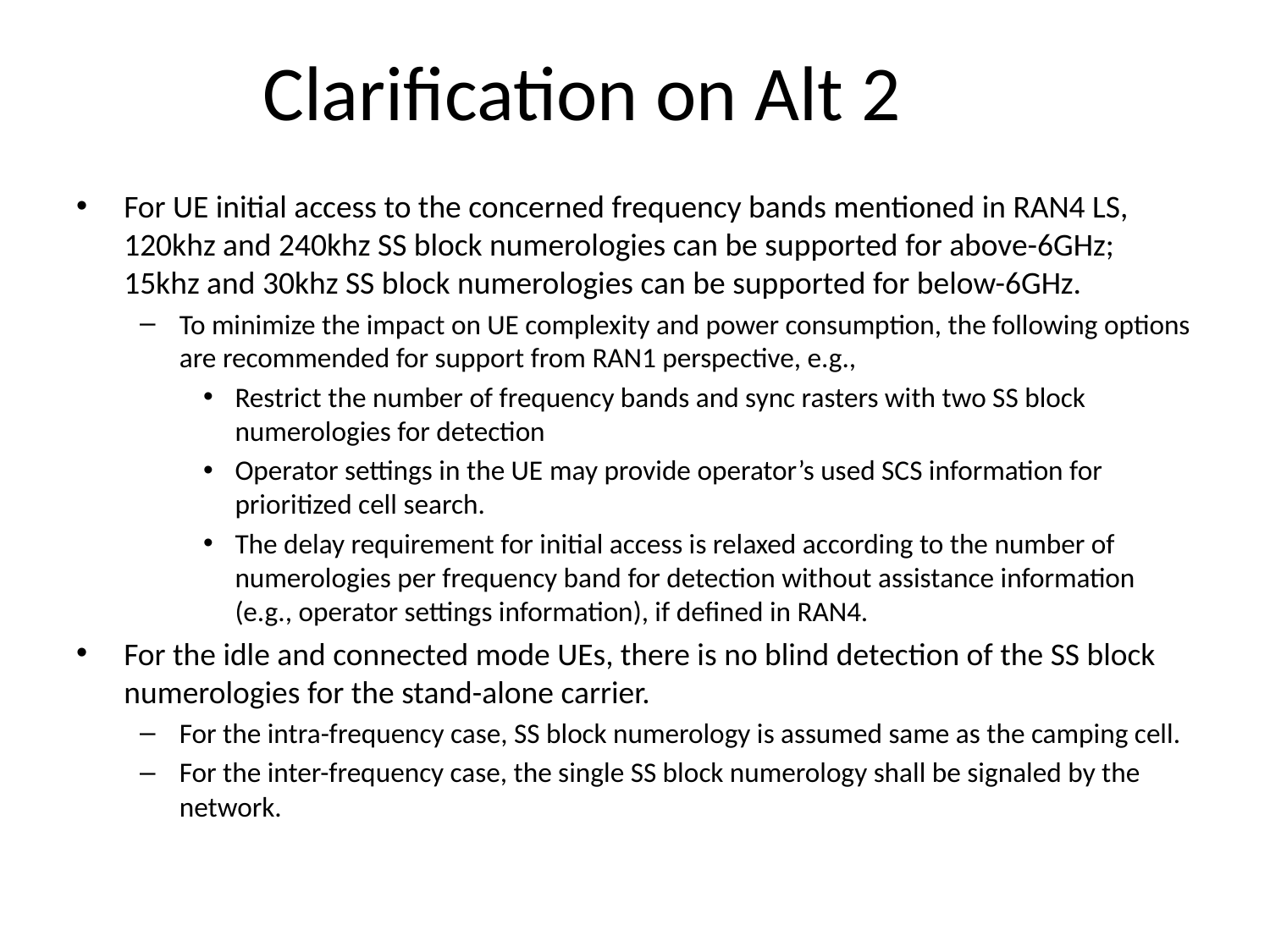

# Clarification on Alt 2
For UE initial access to the concerned frequency bands mentioned in RAN4 LS, 120khz and 240khz SS block numerologies can be supported for above-6GHz; 15khz and 30khz SS block numerologies can be supported for below-6GHz.
To minimize the impact on UE complexity and power consumption, the following options are recommended for support from RAN1 perspective, e.g.,
Restrict the number of frequency bands and sync rasters with two SS block numerologies for detection
Operator settings in the UE may provide operator’s used SCS information for prioritized cell search.
The delay requirement for initial access is relaxed according to the number of numerologies per frequency band for detection without assistance information (e.g., operator settings information), if defined in RAN4.
For the idle and connected mode UEs, there is no blind detection of the SS block numerologies for the stand-alone carrier.
For the intra-frequency case, SS block numerology is assumed same as the camping cell.
For the inter-frequency case, the single SS block numerology shall be signaled by the network.